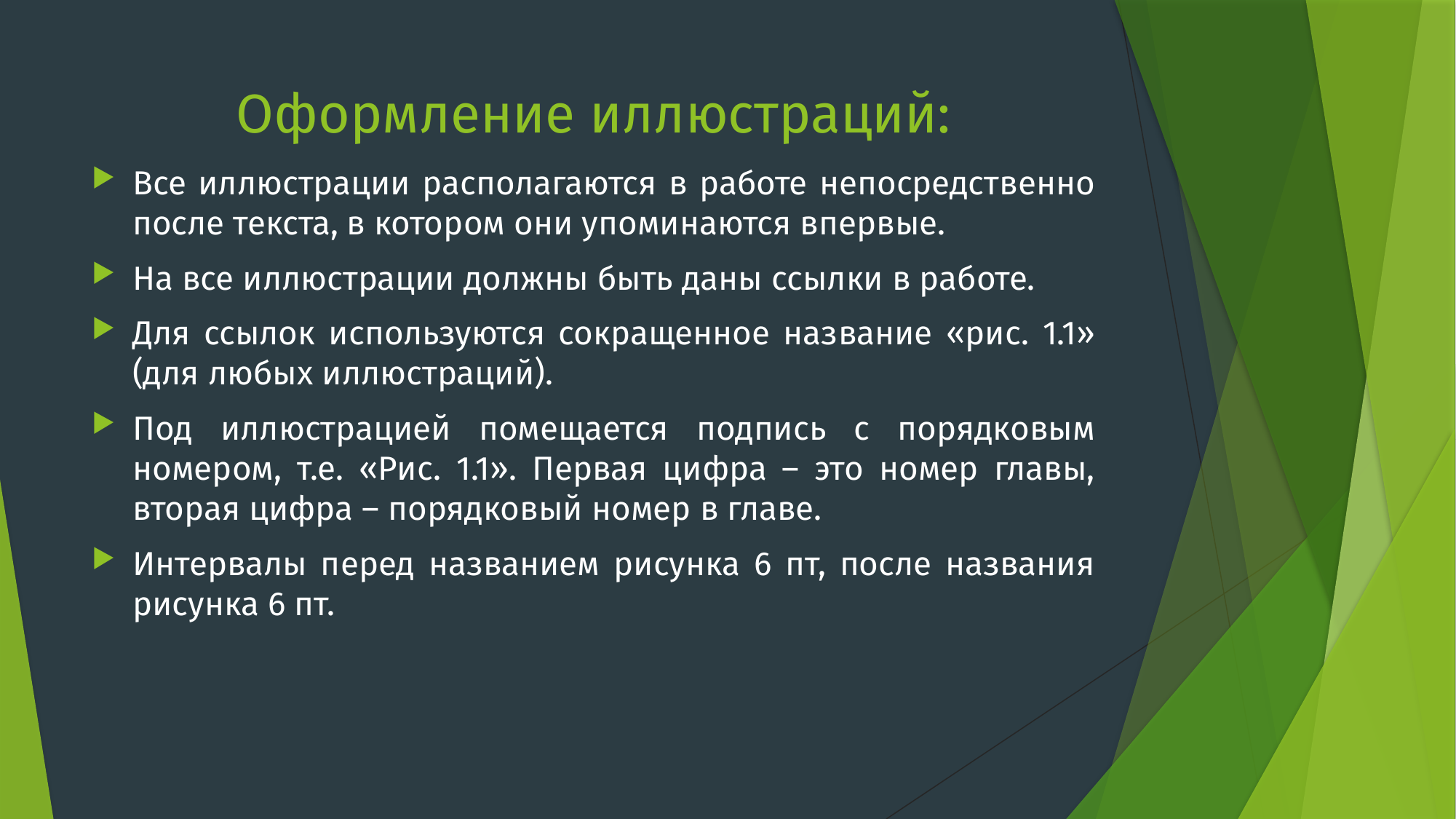

# Оформление иллюстраций:
Все иллюстрации располагаются в работе непосредственно после текста, в котором они упоминаются впервые.
На все иллюстрации должны быть даны ссылки в работе.
Для ссылок используются сокращенное название «рис. 1.1» (для любых иллюстраций).
Под иллюстрацией помещается подпись с порядковым номером, т.е. «Рис. 1.1». Первая цифра – это номер главы, вторая цифра – порядковый номер в главе.
Интервалы перед названием рисунка 6 пт, после названия рисунка 6 пт.